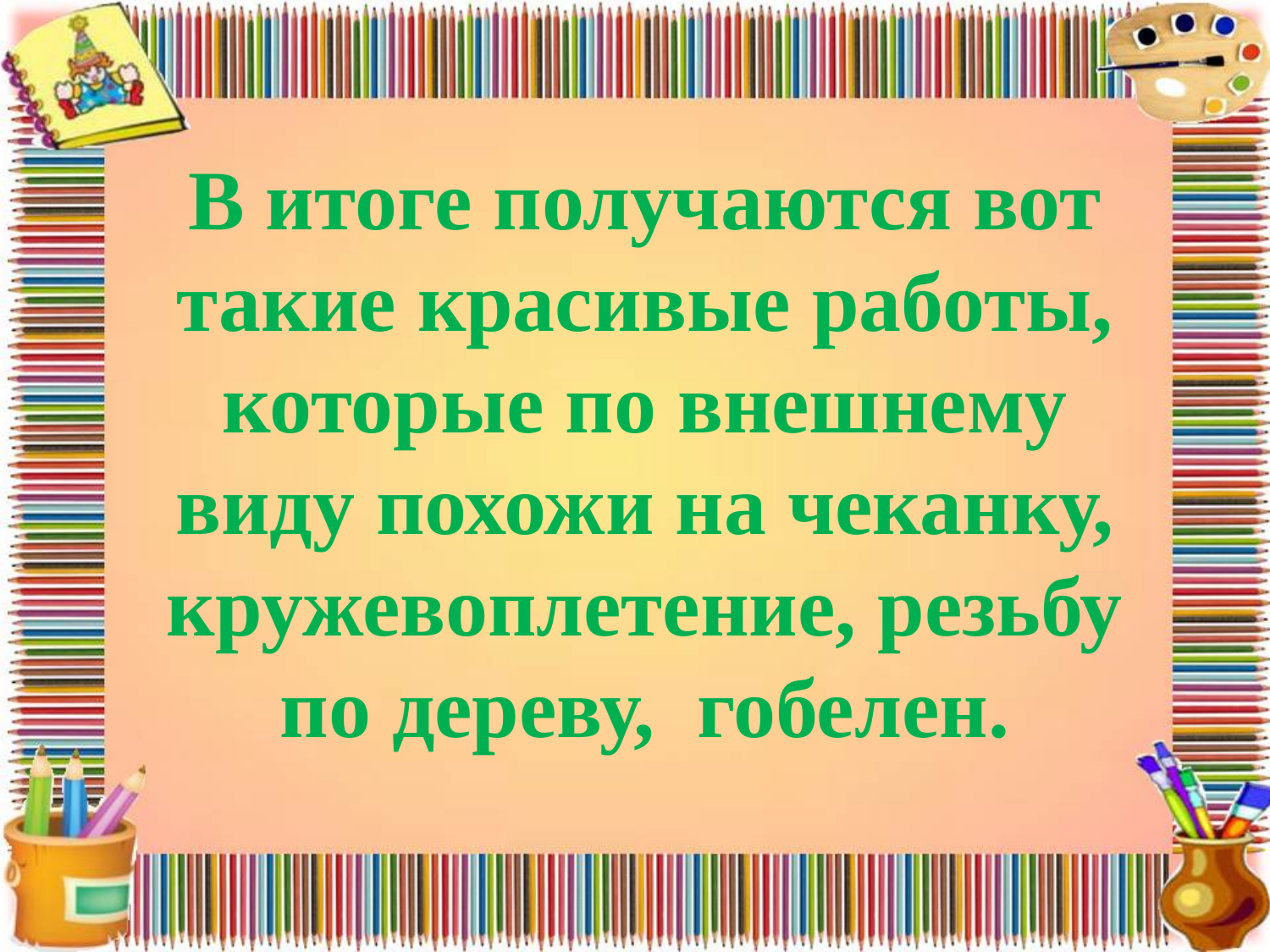

В итоге получаются вот такие красивые работы, которые по внешнему виду похожи на чеканку, кружевоплетение, резьбу по дереву,  гобелен.